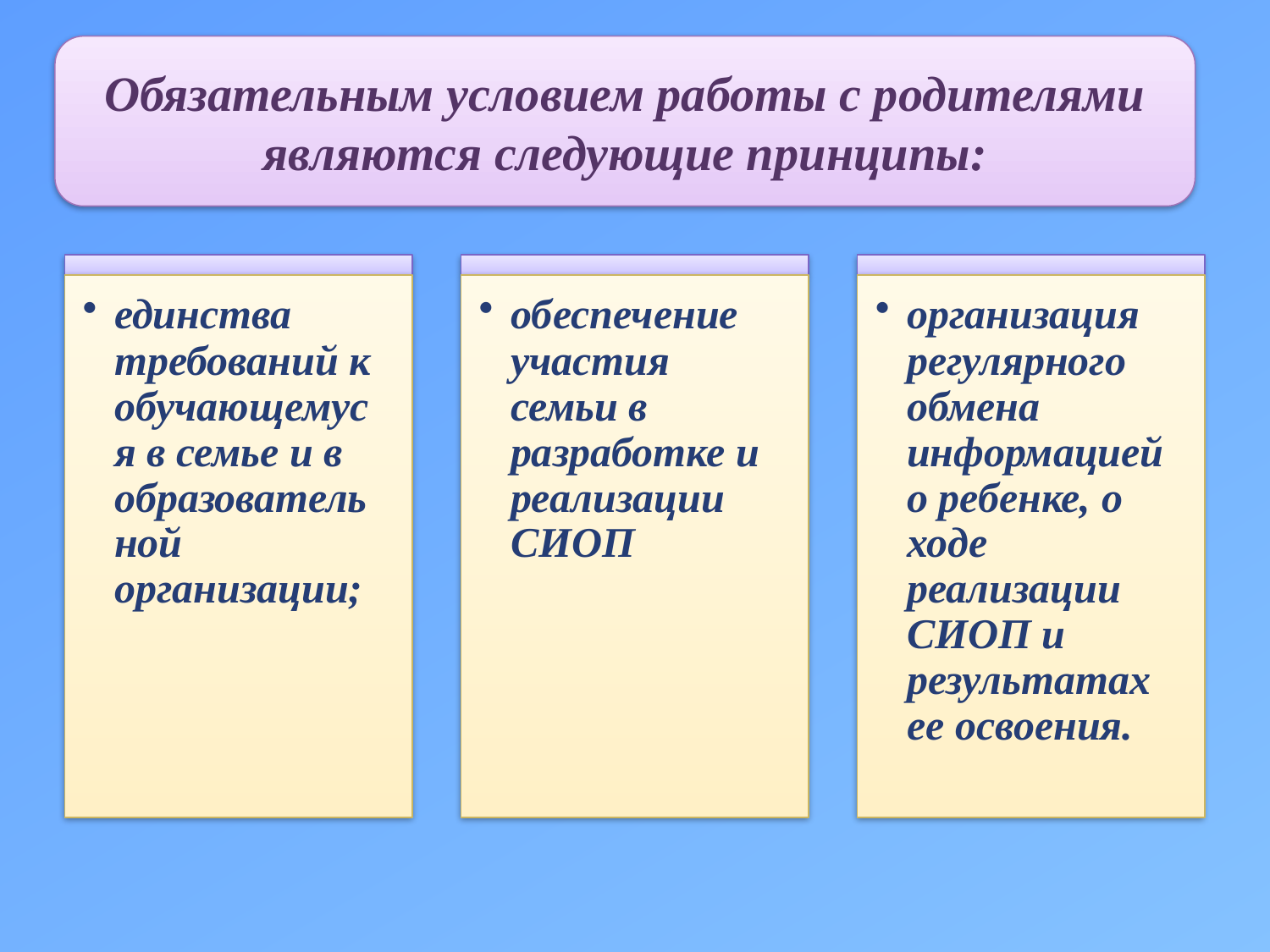

#

Обязательным условием работы с родителями являются следующие принципы:

единства требований к обучающемуся в семье и в образовательной организации;

обеспечение участия семьи в разработке и реализации СИОП

организация регулярного обмена информацией о ребенке, о ходе реализации СИОП и результатах ее освоения.